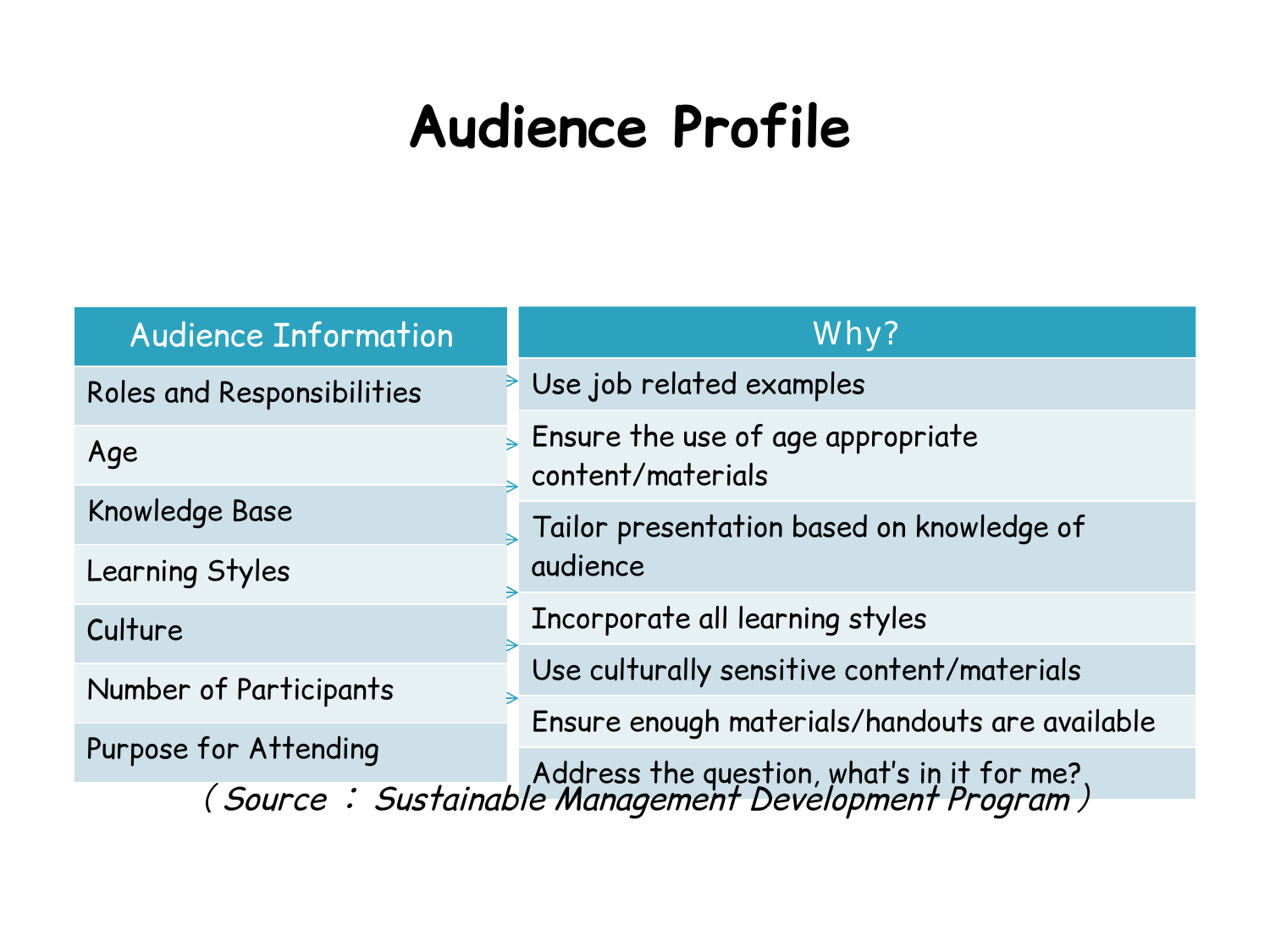

Audience Profile

| Audience Information |
| --- |
| Roles and Responsibilities |
| Age |
| Knowledge Base |
| Learning Styles |
| Culture |
| Number of Participants |
| Purpose for Attending |
| Why? |
| --- |
| Use job related examples |
| Ensure the use of age appropriate content/materials |
| Tailor presentation based on knowledge of audience |
| Incorporate all learning styles |
| Use culturally sensitive content/materials |
| Ensure enough materials/handouts are available |
| Address the question, what’s in it for me? |
Why?
（Source：Sustainable Management Development Program）